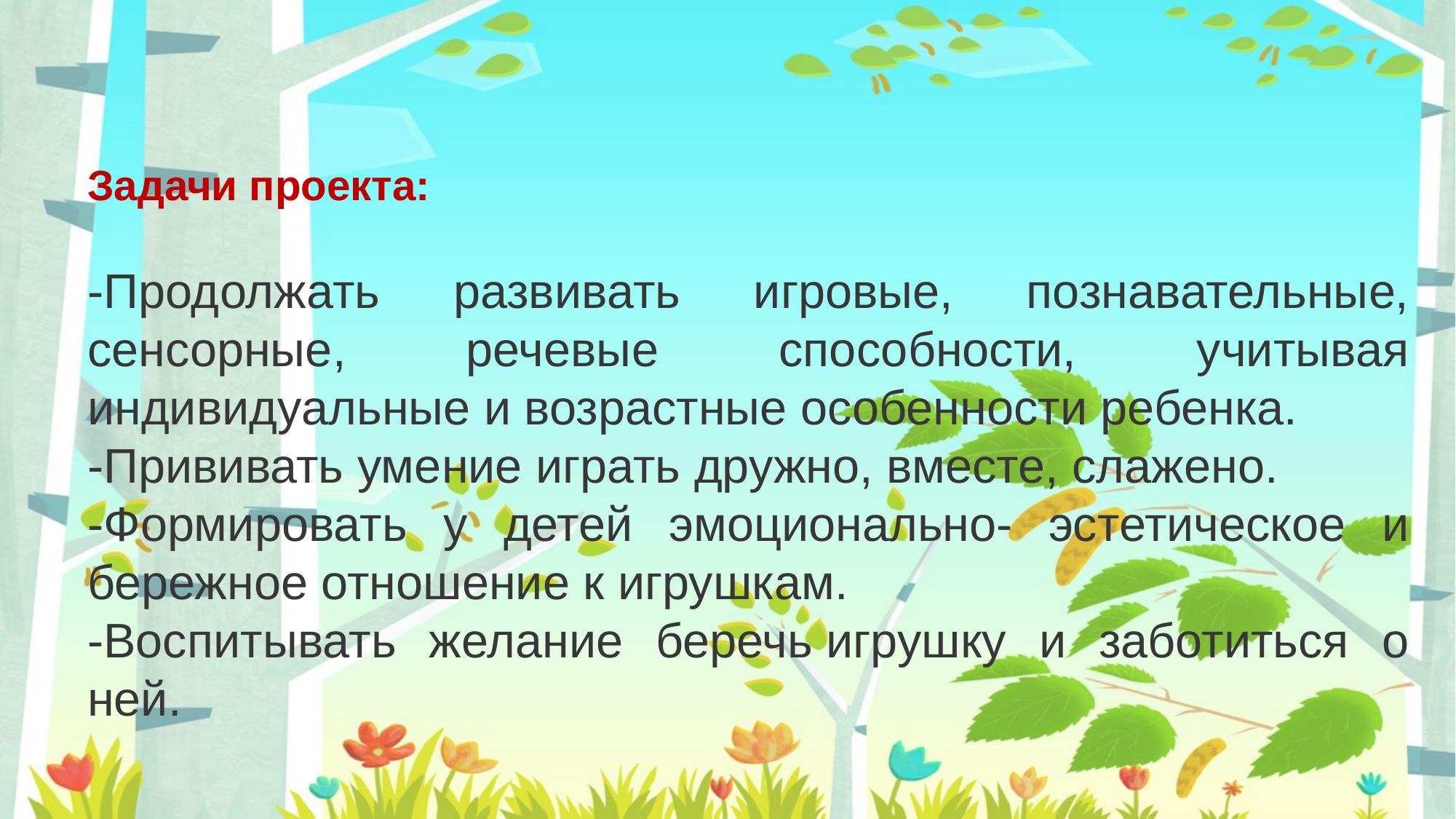

Задачи проекта:

-Продолжать развивать игровые, познавательные, сенсорные, речевые способности, учитывая индивидуальные и возрастные особенности ребенка.
-Прививать умение играть дружно, вместе, слажено.
-Формировать у детей эмоционально- эстетическое и бережное отношение к игрушкам.
-Воспитывать желание беречь игрушку и заботиться о ней.